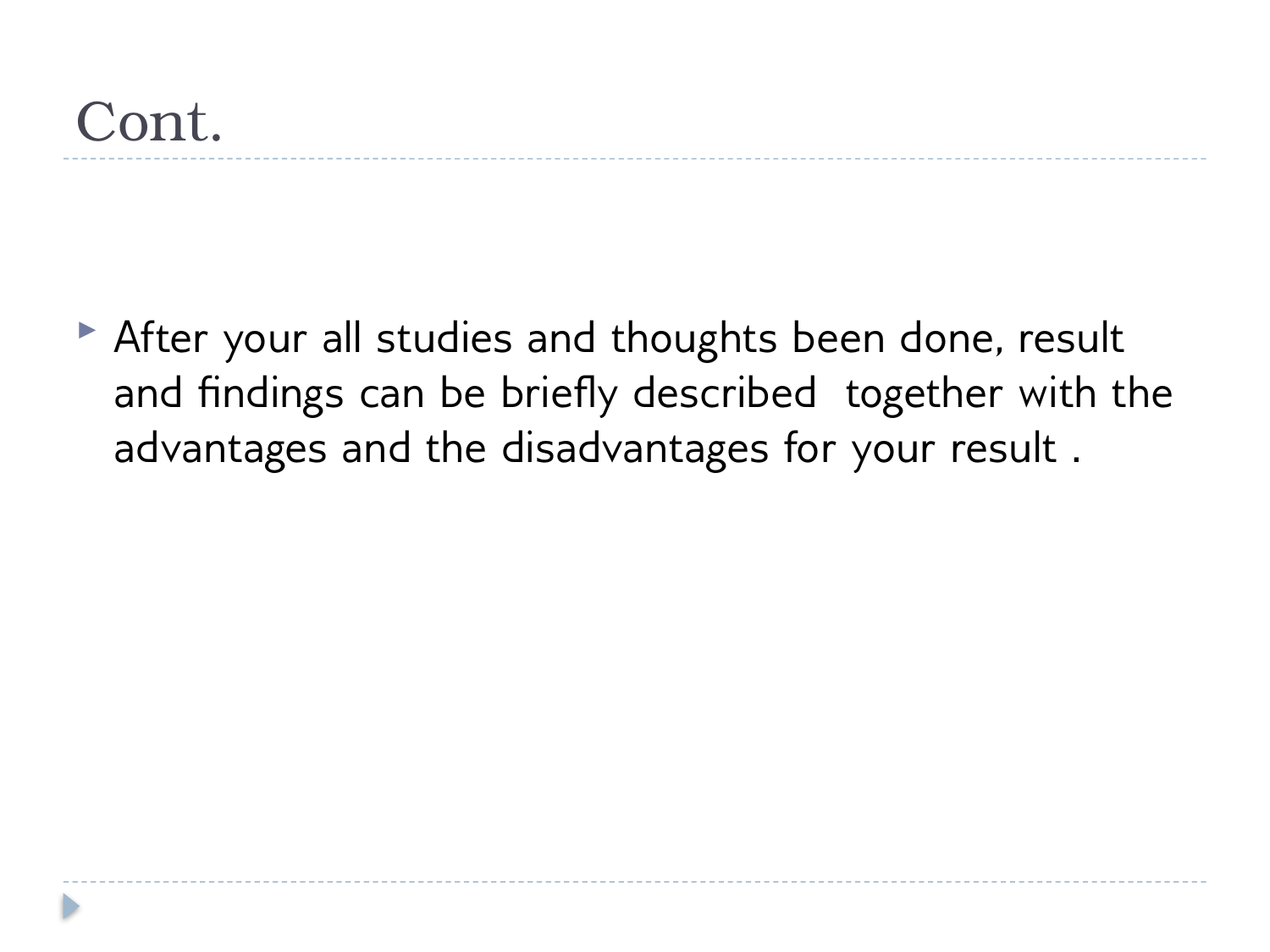

# Cont.

After your all studies and thoughts been done, result and findings can be briefly described  together with the advantages and the disadvantages for your result .